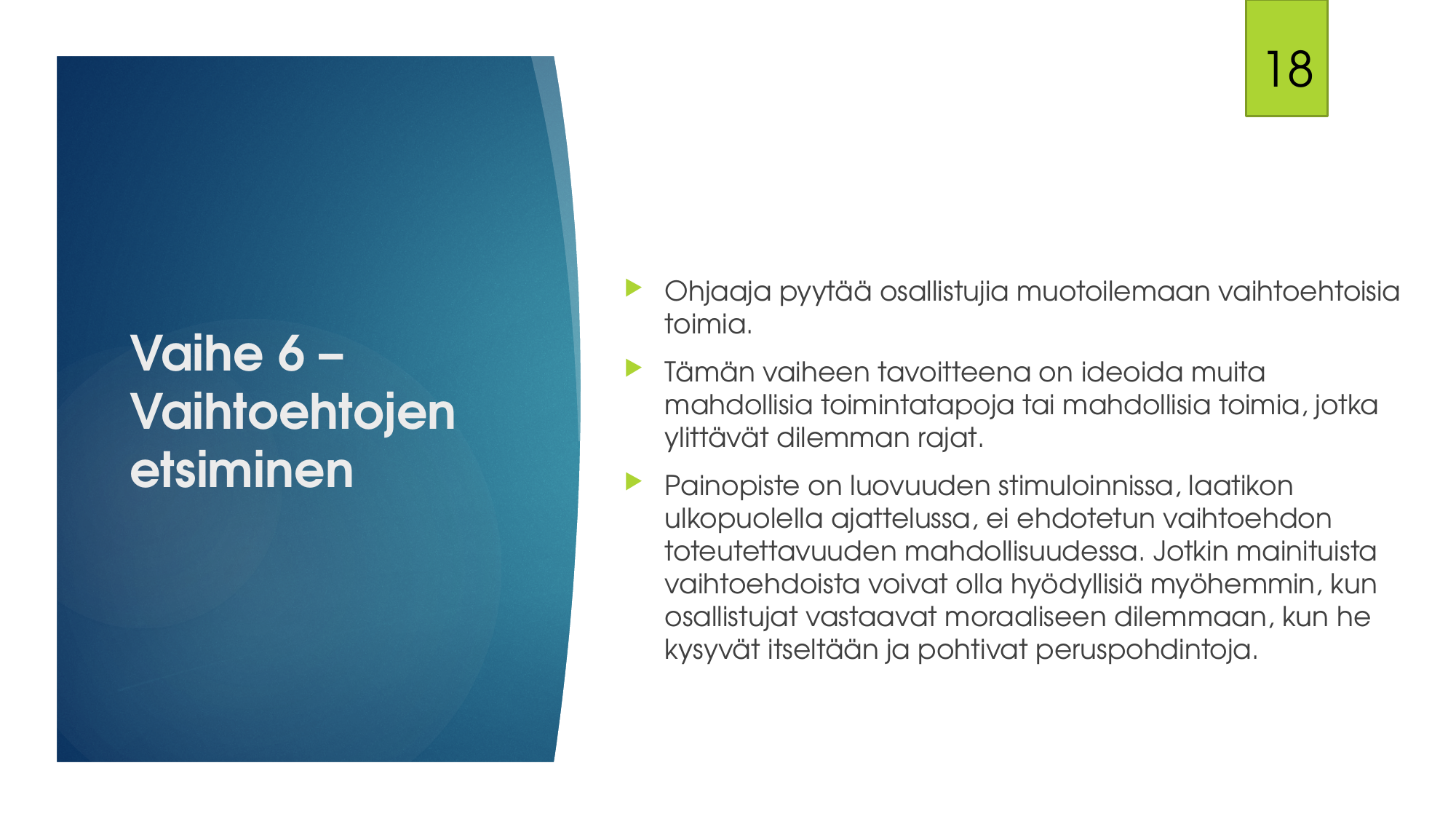

18
# Vaihe 6 – Vaihtoehtojen etsiminen
Ohjaaja pyytää osallistujia muotoilemaan vaihtoehtoisia toimia.
Tämän vaiheen tavoitteena on ideoida muita mahdollisia toimintatapoja tai mahdollisia toimia, jotka ylittävät dilemman rajat.
Painopiste on luovuuden stimuloinnissa, laatikon ulkopuolella ajattelussa, ei ehdotetun vaihtoehdon toteutettavuuden mahdollisuudessa. Jotkin mainituista vaihtoehdoista voivat olla hyödyllisiä myöhemmin, kun osallistujat vastaavat moraaliseen dilemmaan, kun he kysyvät itseltään ja pohtivat peruspohdintoja.